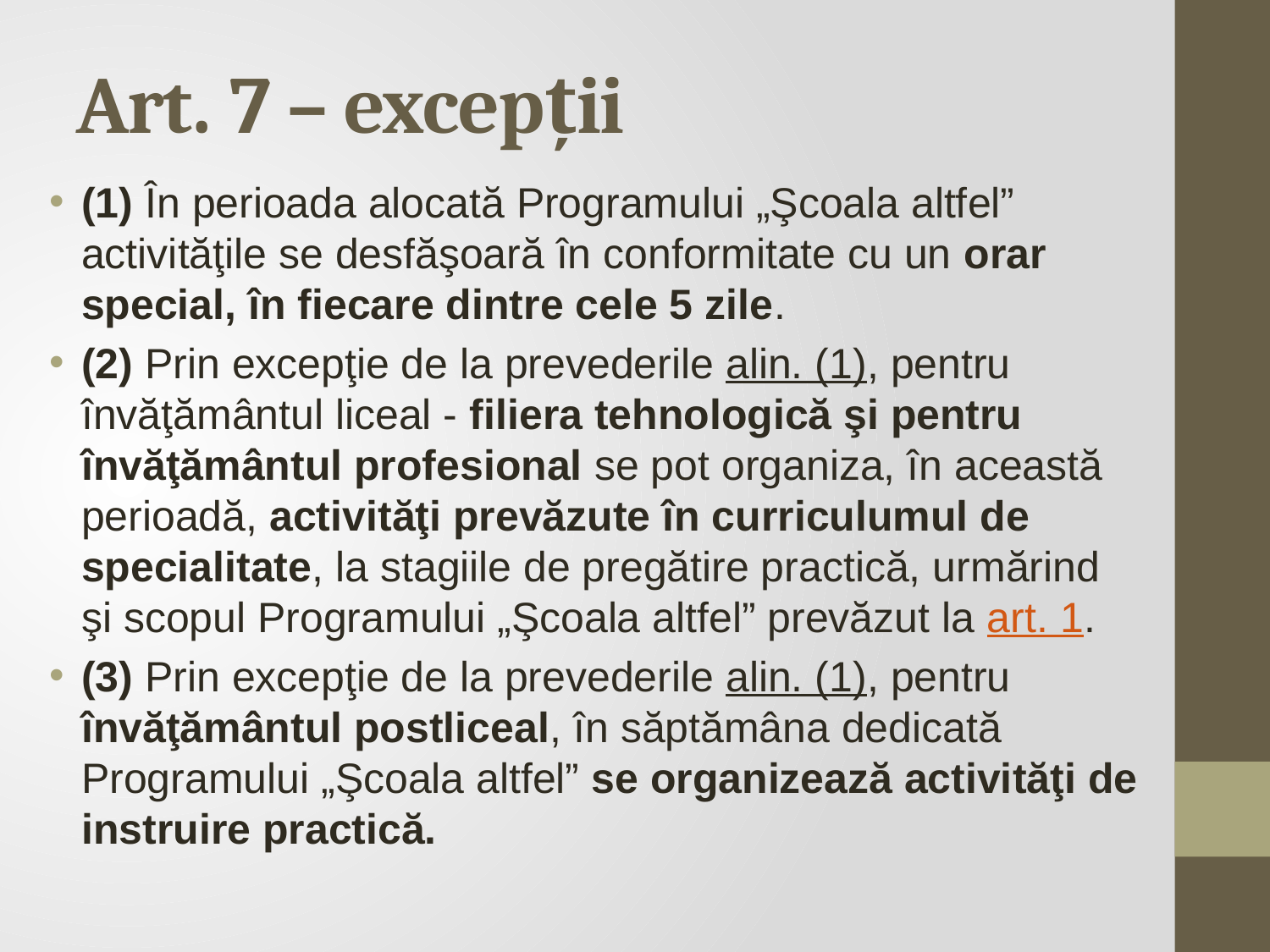

# Art. 7 – excepții
(1) În perioada alocată Programului „Şcoala altfel” activităţile se desfăşoară în conformitate cu un orar special, în fiecare dintre cele 5 zile.
(2) Prin excepţie de la prevederile alin. (1), pentru învăţământul liceal - filiera tehnologică şi pentru învăţământul profesional se pot organiza, în această perioadă, activităţi prevăzute în curriculumul de specialitate, la stagiile de pregătire practică, urmărind şi scopul Programului „Şcoala altfel” prevăzut la art. 1.
(3) Prin excepţie de la prevederile alin. (1), pentru învăţământul postliceal, în săptămâna dedicată Programului „Şcoala altfel” se organizează activităţi de instruire practică.